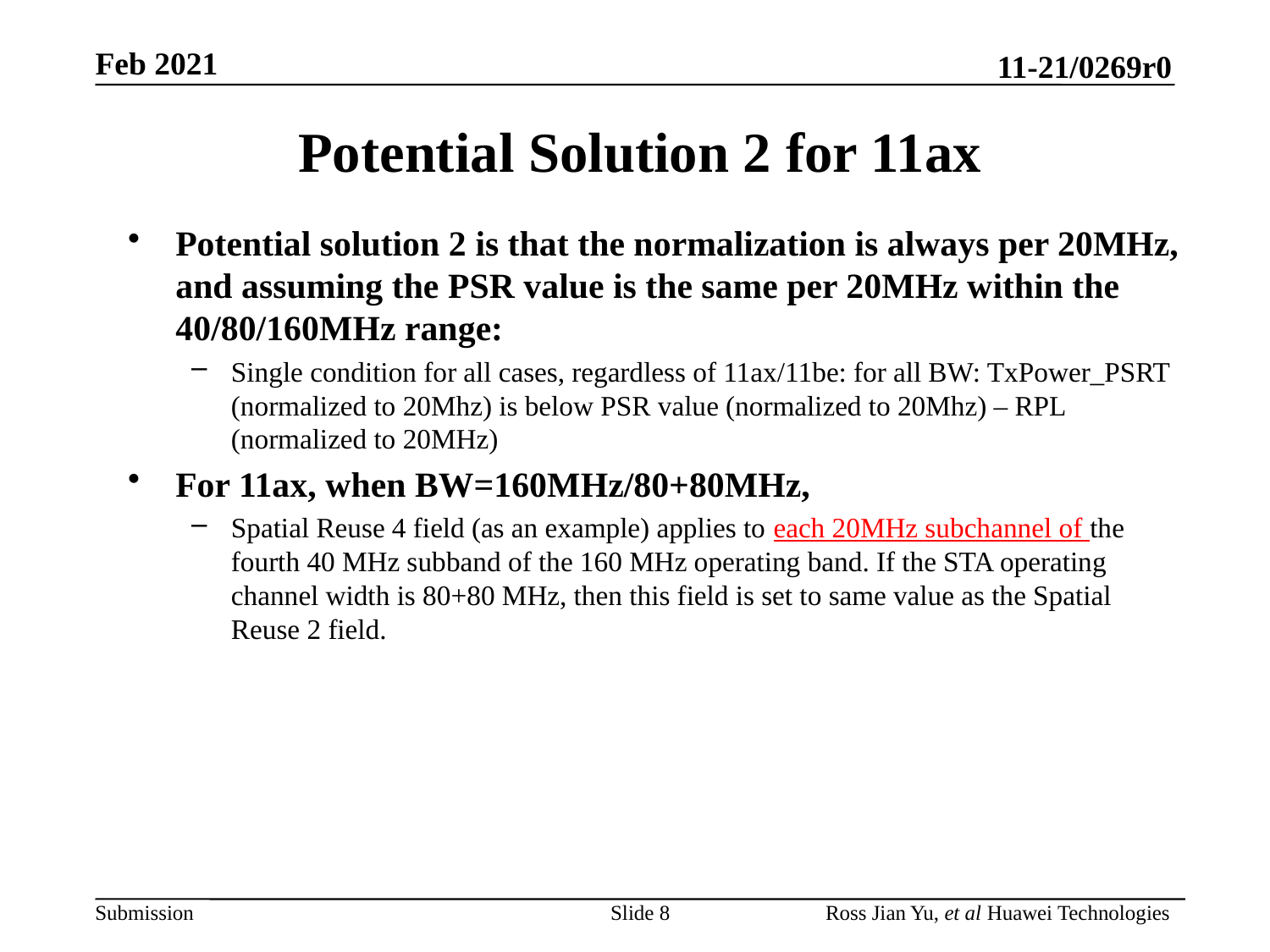

# Potential Solution 2 for 11ax
Potential solution 2 is that the normalization is always per 20MHz, and assuming the PSR value is the same per 20MHz within the 40/80/160MHz range:
Single condition for all cases, regardless of 11ax/11be: for all BW: TxPower_PSRT (normalized to 20Mhz) is below PSR value (normalized to 20Mhz) – RPL (normalized to 20MHz)
For 11ax, when BW=160MHz/80+80MHz,
Spatial Reuse 4 field (as an example) applies to each 20MHz subchannel of the fourth 40 MHz subband of the 160 MHz operating band. If the STA operating channel width is 80+80 MHz, then this field is set to same value as the Spatial Reuse 2 field.

Slide 8